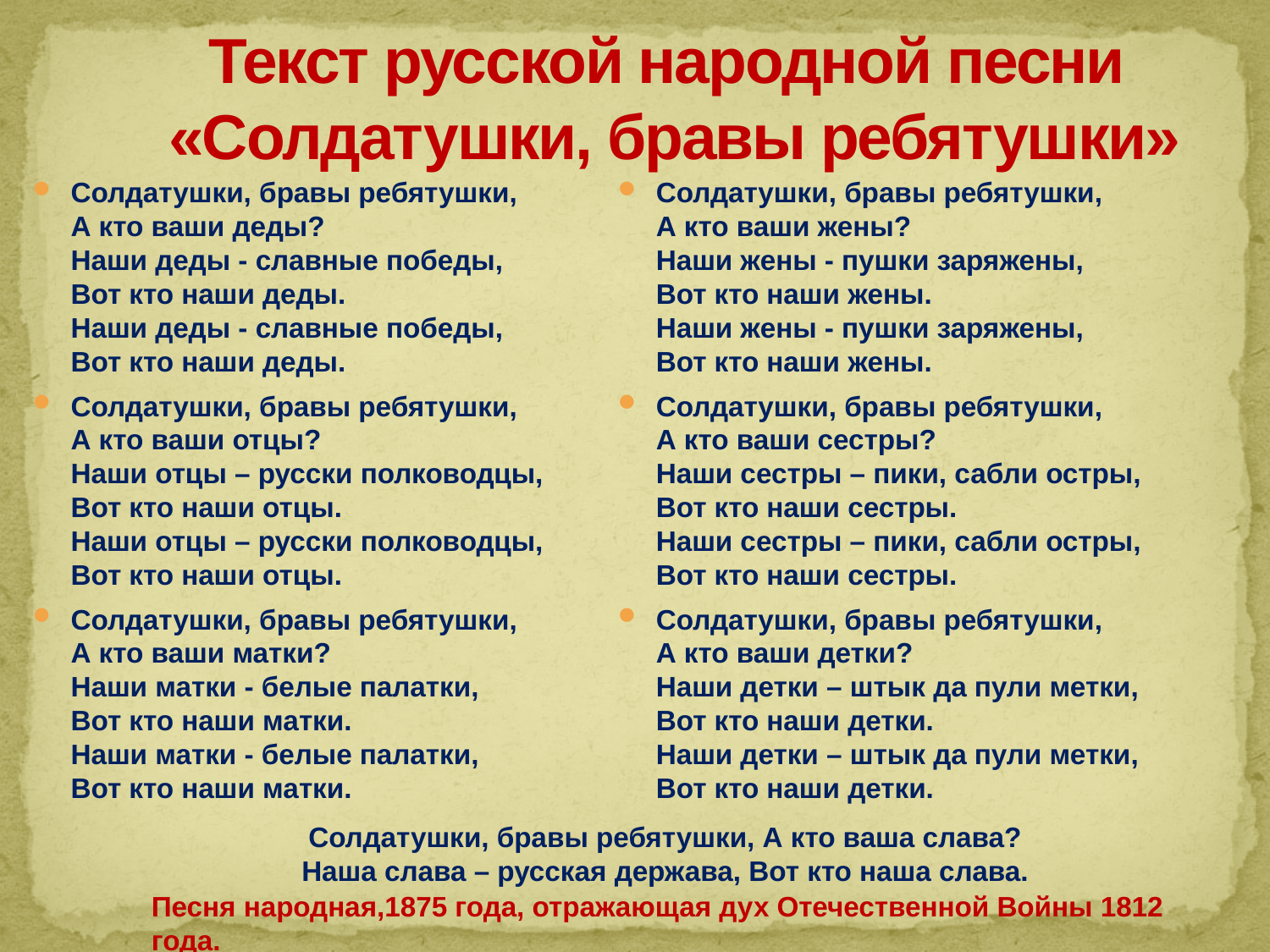

# Текст русской народной песни «Солдатушки, бравы ребятушки»
Солдатушки, бравы ребятушки,
А кто ваши деды?
Наши деды - славные победы,
Вот кто наши деды.
Наши деды - славные победы,
Вот кто наши деды.
Солдатушки, бравы ребятушки,
А кто ваши отцы?
Наши отцы – русски полководцы,
Вот кто наши отцы.
Наши отцы – русски полководцы,
Вот кто наши отцы.
Солдатушки, бравы ребятушки,
А кто ваши матки?
Наши матки - белые палатки,
Вот кто наши матки.
Наши матки - белые палатки,
Вот кто наши матки.

Солдатушки, бравы ребятушки,
А кто ваши жены?
Наши жены - пушки заряжены,
Вот кто наши жены.
Наши жены - пушки заряжены,
Вот кто наши жены.
Солдатушки, бравы ребятушки,
А кто ваши сестры?
Наши сестры – пики, сабли остры,
Вот кто наши сестры.
Наши сестры – пики, сабли остры,
Вот кто наши сестры.
Солдатушки, бравы ребятушки,
А кто ваши детки?
Наши детки – штык да пули метки,
Вот кто наши детки.
Наши детки – штык да пули метки,
Вот кто наши детки.

Солдатушки, бравы ребятушки, А кто ваша слава?
Наша слава – русская держава, Вот кто наша слава.
Песня народная,1875 года, отражающая дух Отечественной Войны 1812 года.